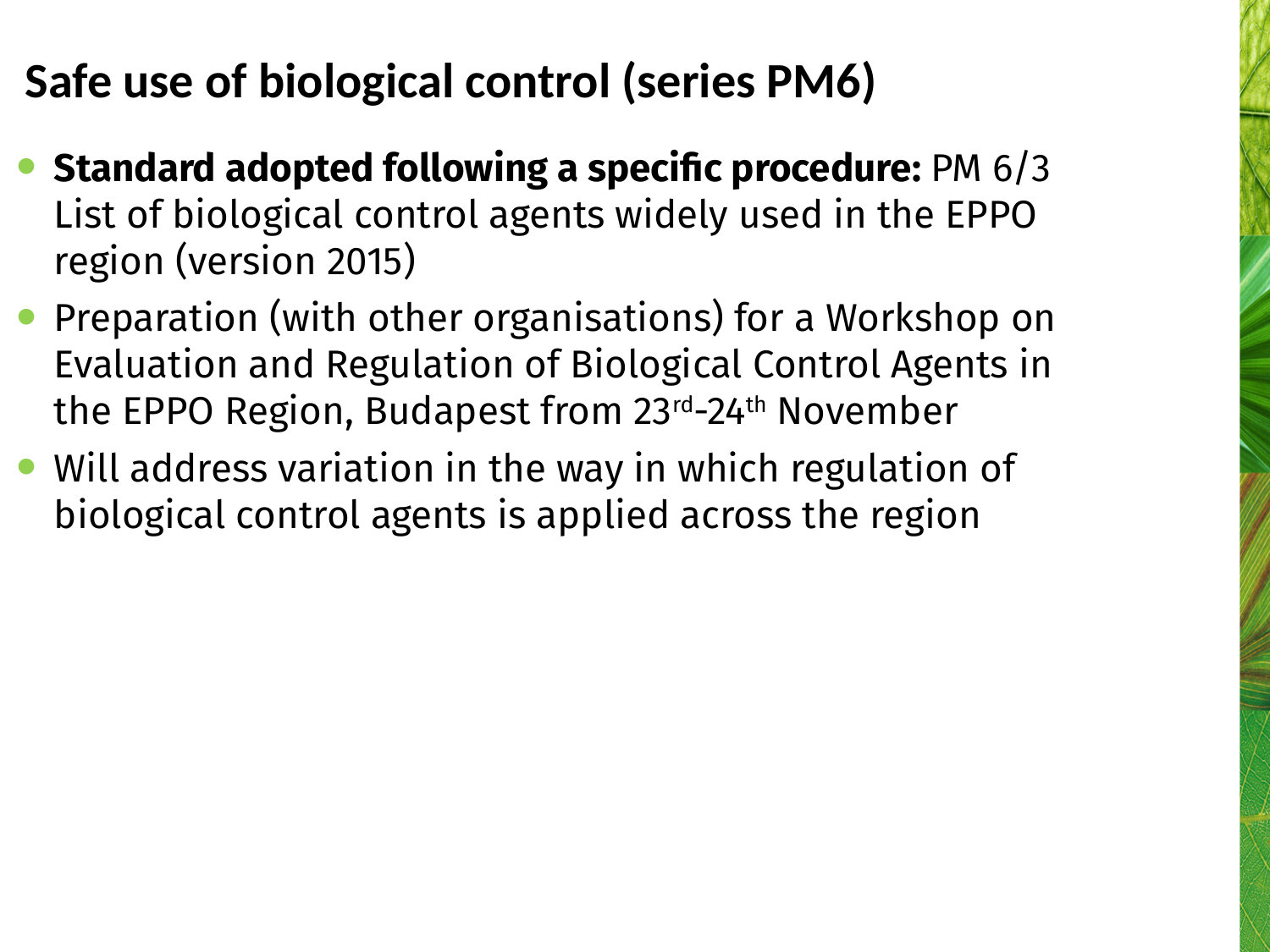

# Safe use of biological control (series PM6)
Standard adopted following a specific procedure: PM 6/3 List of biological control agents widely used in the EPPO region (version 2015)
Preparation (with other organisations) for a Workshop on Evaluation and Regulation of Biological Control Agents in the EPPO Region, Budapest from 23rd-24th November
Will address variation in the way in which regulation of biological control agents is applied across the region